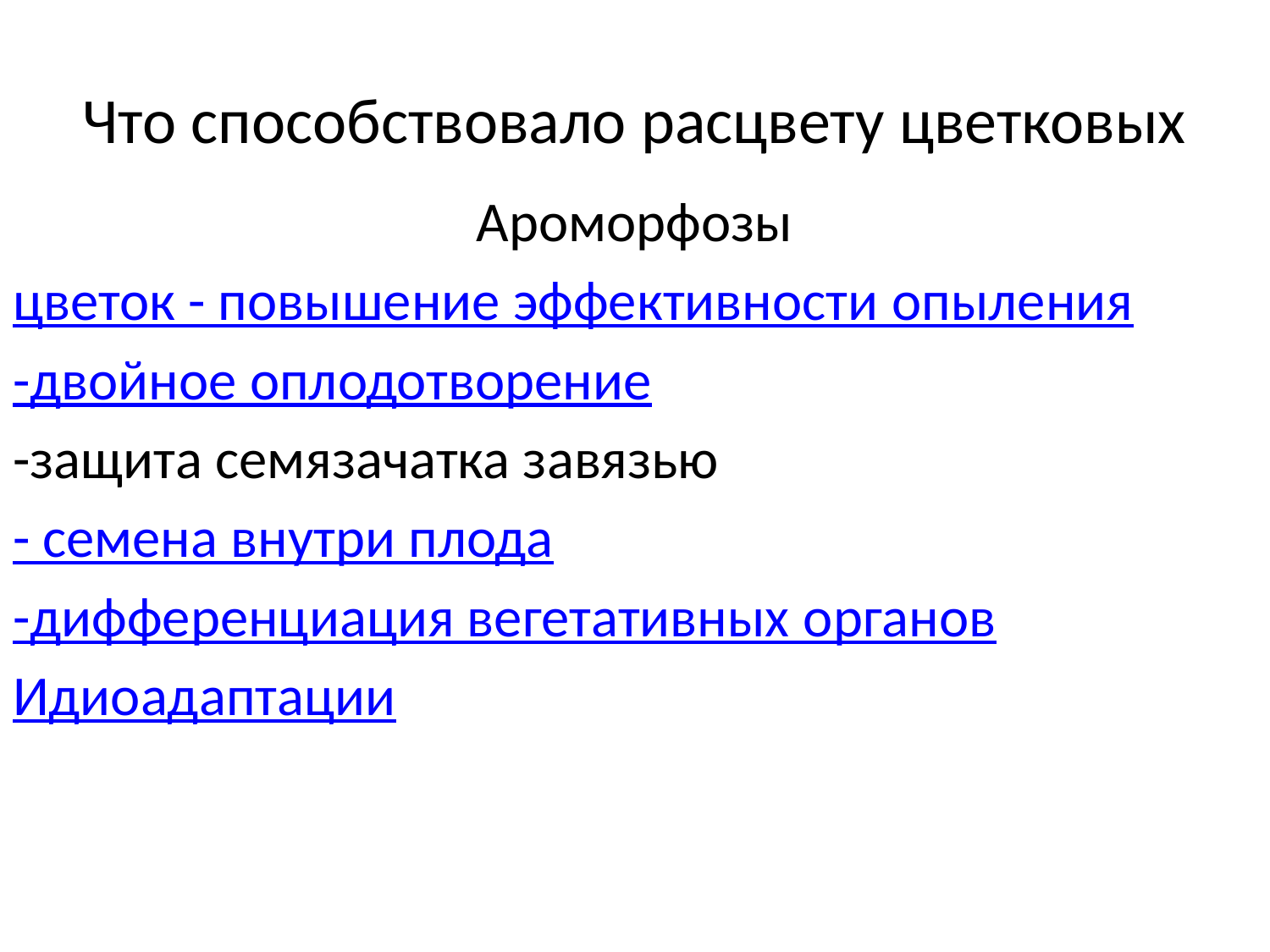

# Что способствовало расцвету цветковых
Ароморфозы
цветок - повышение эффективности опыления
-двойное оплодотворение
-защита семязачатка завязью
- семена внутри плода
-дифференциация вегетативных органов
Идиоадаптации